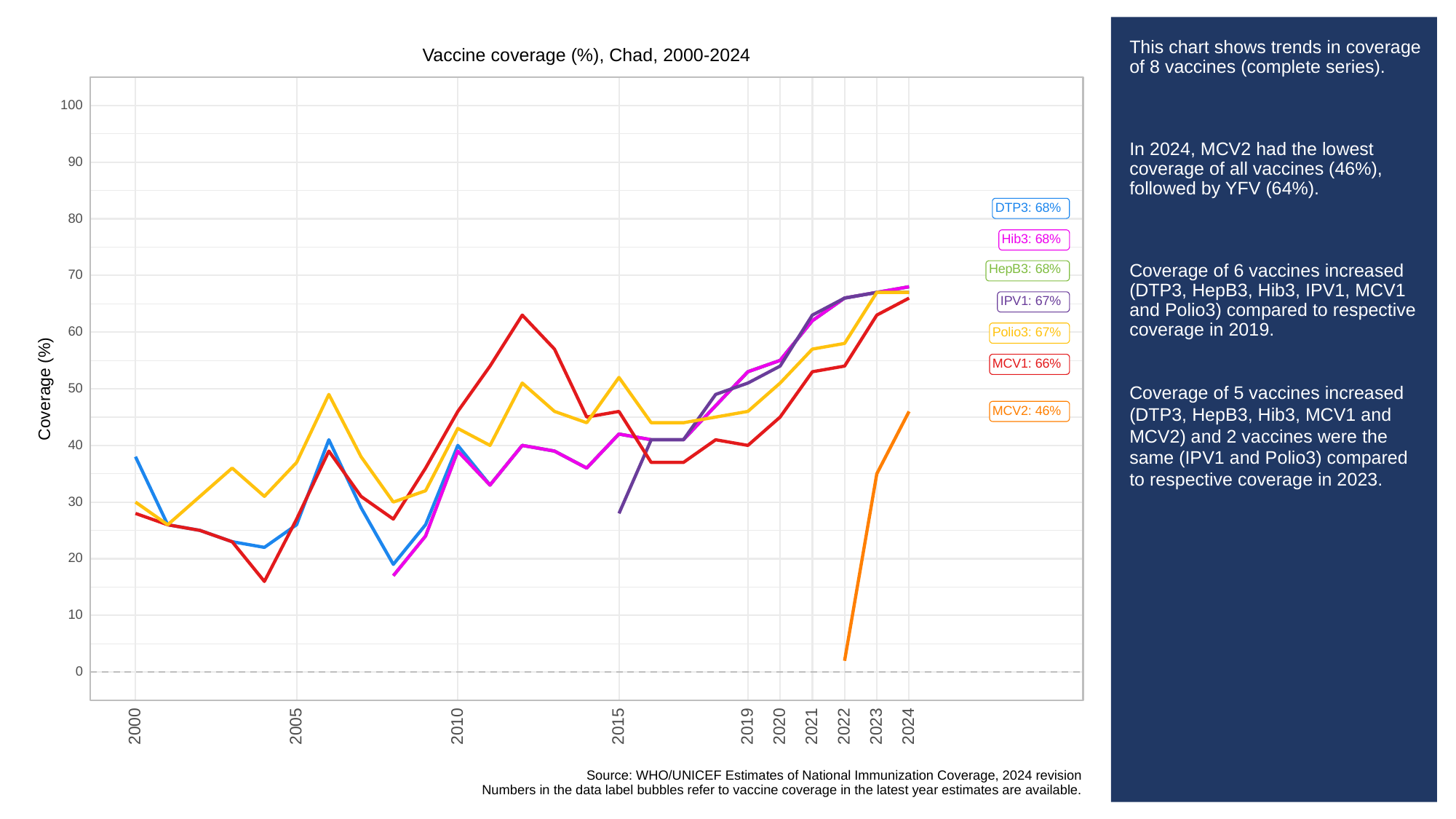

# This chart shows trends in coverage of 8 vaccines (complete series).

In 2024, MCV2 had the lowest coverage of all vaccines (46%), followed by YFV (64%).

Coverage of 6 vaccines increased (DTP3, HepB3, Hib3, IPV1, MCV1 and Polio3) compared to respective coverage in 2019.

Coverage of 5 vaccines increased (DTP3, HepB3, Hib3, MCV1 and MCV2) and 2 vaccines were the same (IPV1 and Polio3) compared to respective coverage in 2023.

Vaccine coverage (%), Chad, 2000-2024

100

90

DTP3: 68%

80

Hib3: 68%

HepB3: 68%
70

IPV1: 67%

60
Polio3: 67%

MCV1: 66%

Coverage (%)
50

MCV2: 46%

40

30

20

10

0

2023
2000
2005
2010
2015
2019
2020
2021
2022
2024
Source: WHO/UNICEF Estimates of National Immunization Coverage, 2024 revision
Numbers in the data label bubbles refer to vaccine coverage in the latest year estimates are available.